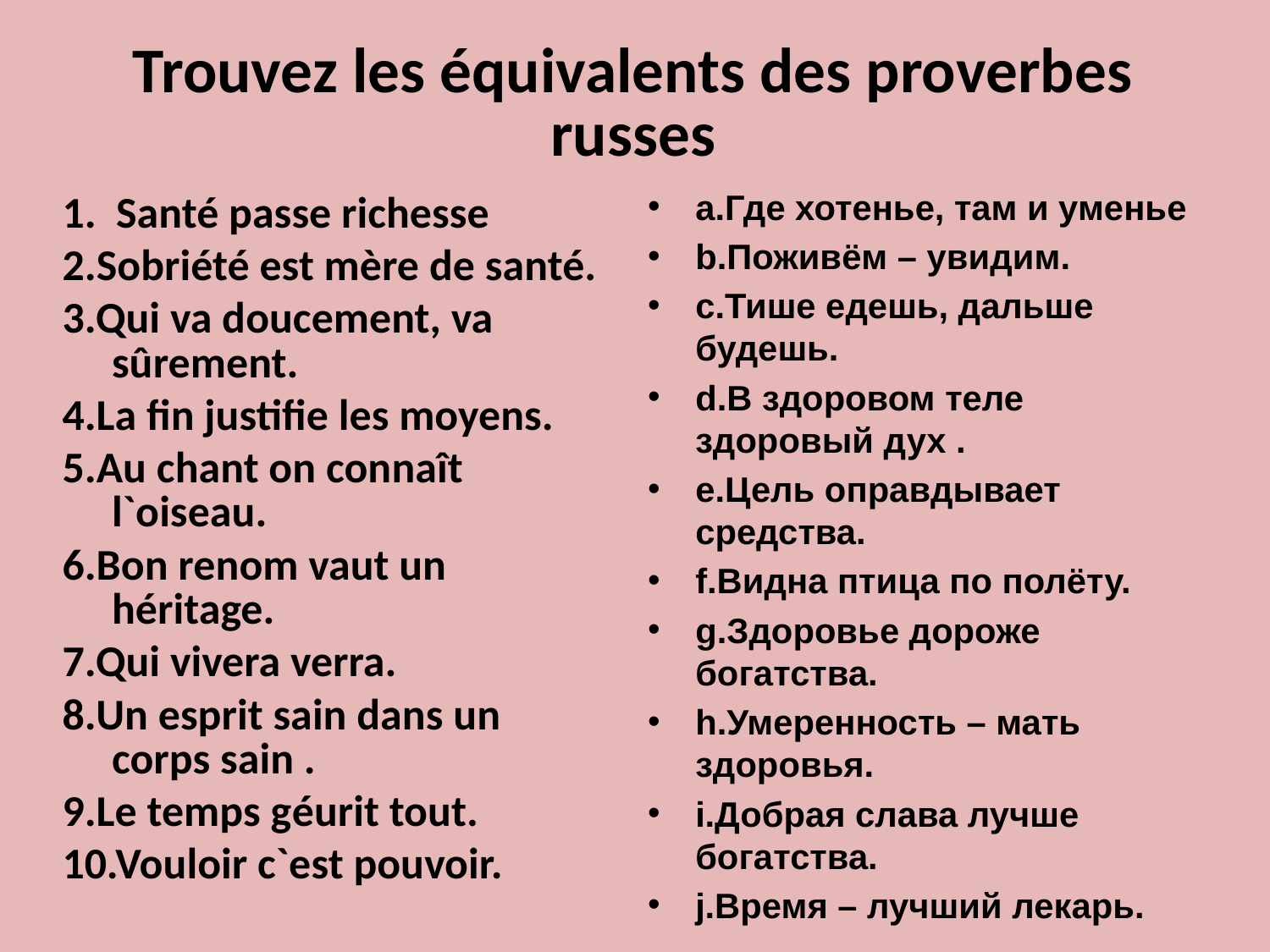

# Trouvez les équivalents des proverbes russes
a.Где хотенье, там и уменье
b.Поживём – увидим.
c.Тише едешь, дальше будешь.
d.В здоровом теле здоровый дух .
e.Цель оправдывает средства.
f.Видна птица по полёту.
g.Здоровье дороже богатства.
h.Умеренность – мать здоровья.
i.Добрая слава лучше богатства.
j.Время – лучший лекарь.

1.  Santé passe richesse
2.Sobriété est mère de santé.
3.Qui va doucement, va sûrement.
4.La fin justifie les moyens.
5.Au chant on connaît l`oiseau.
6.Bon renom vaut un héritage.
7.Qui vivera verra.
8.Un esprit sain dans un corps sain .
9.Le temps géurit tout.
10.Vouloir c`est pouvoir.